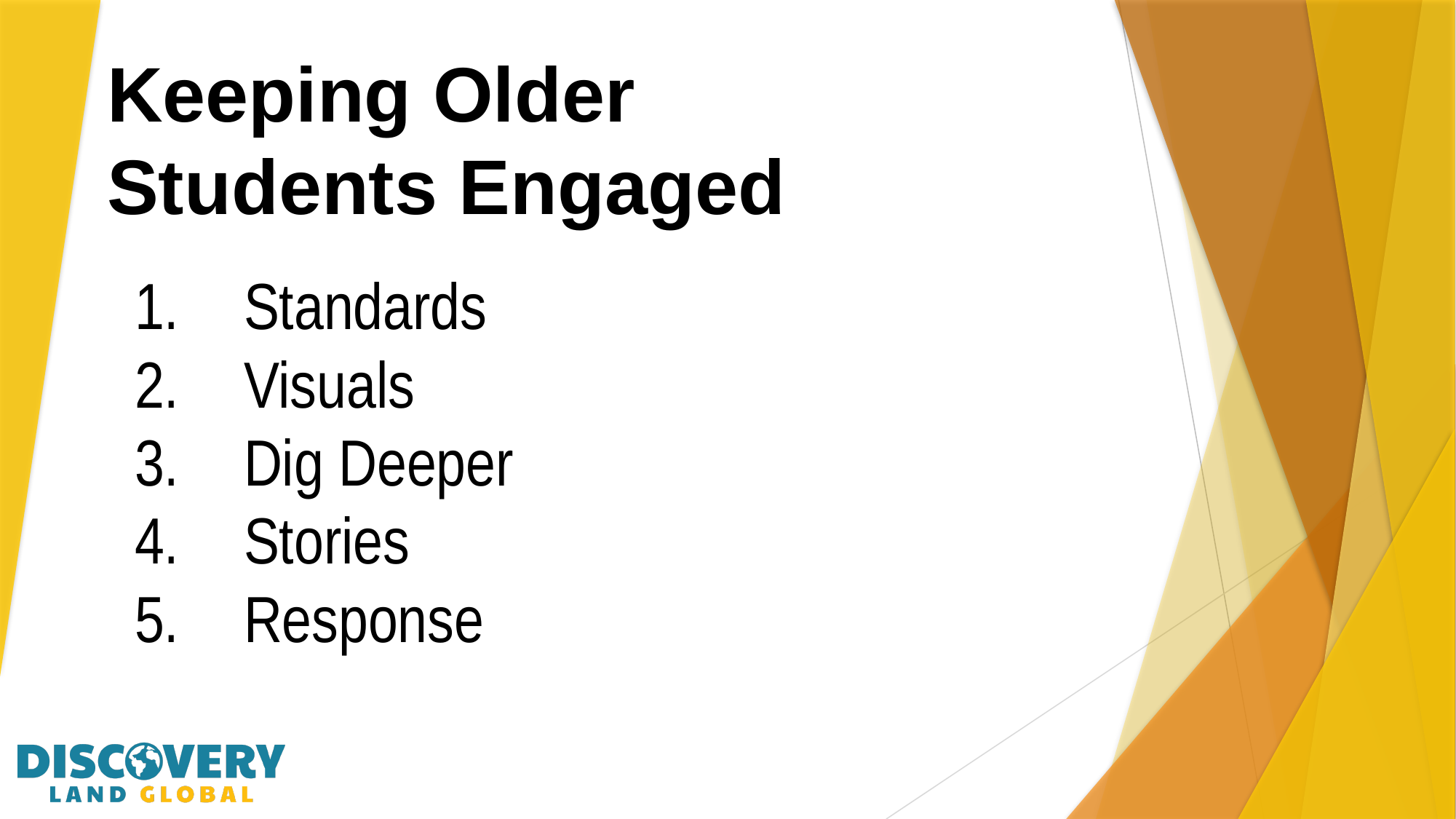

# Keeping Older Students Engaged
Standards
Visuals
Dig Deeper
Stories
Response